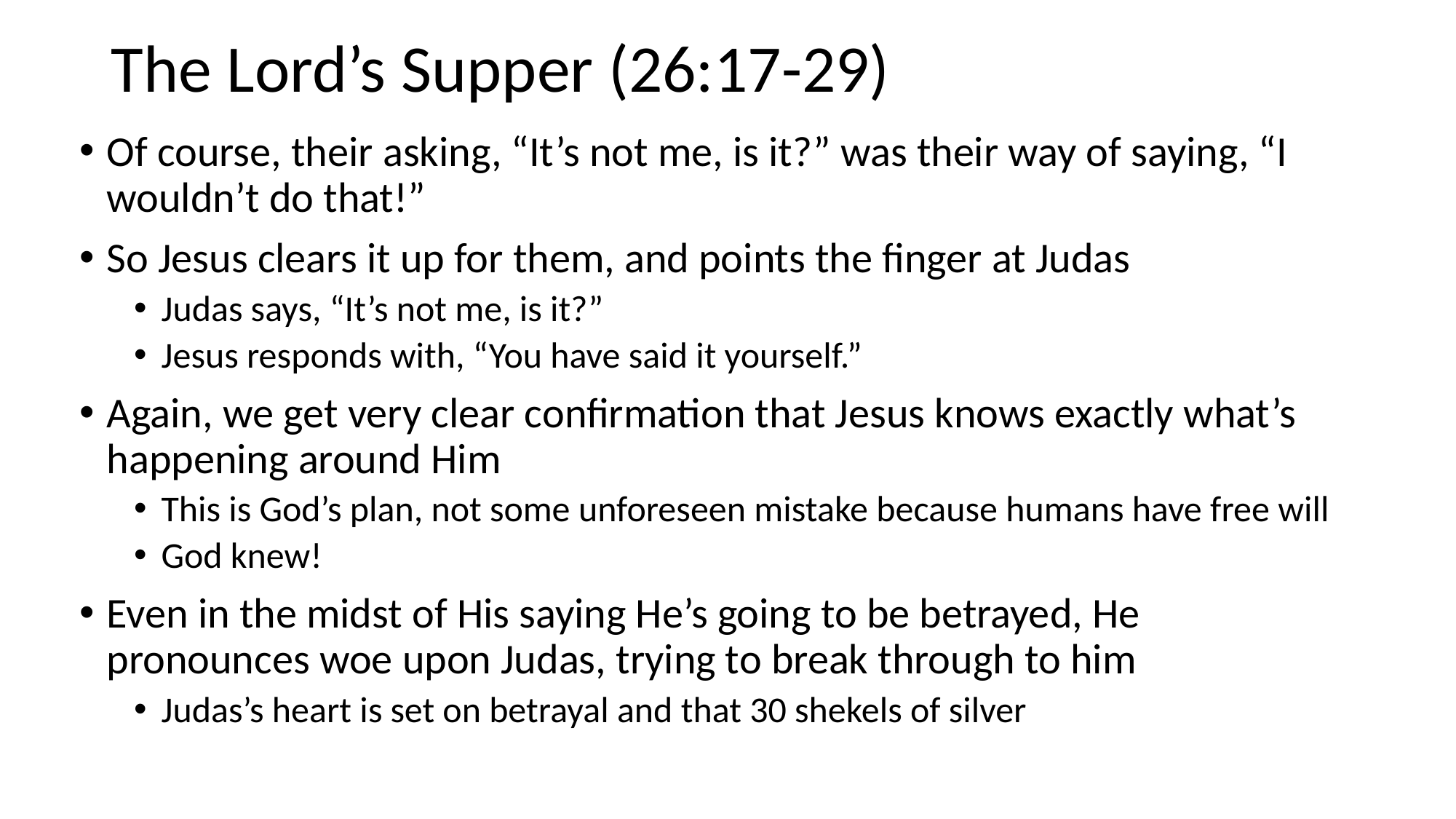

# The Lord’s Supper (26:17-29)
Of course, their asking, “It’s not me, is it?” was their way of saying, “I wouldn’t do that!”
So Jesus clears it up for them, and points the finger at Judas
Judas says, “It’s not me, is it?”
Jesus responds with, “You have said it yourself.”
Again, we get very clear confirmation that Jesus knows exactly what’s happening around Him
This is God’s plan, not some unforeseen mistake because humans have free will
God knew!
Even in the midst of His saying He’s going to be betrayed, He pronounces woe upon Judas, trying to break through to him
Judas’s heart is set on betrayal and that 30 shekels of silver